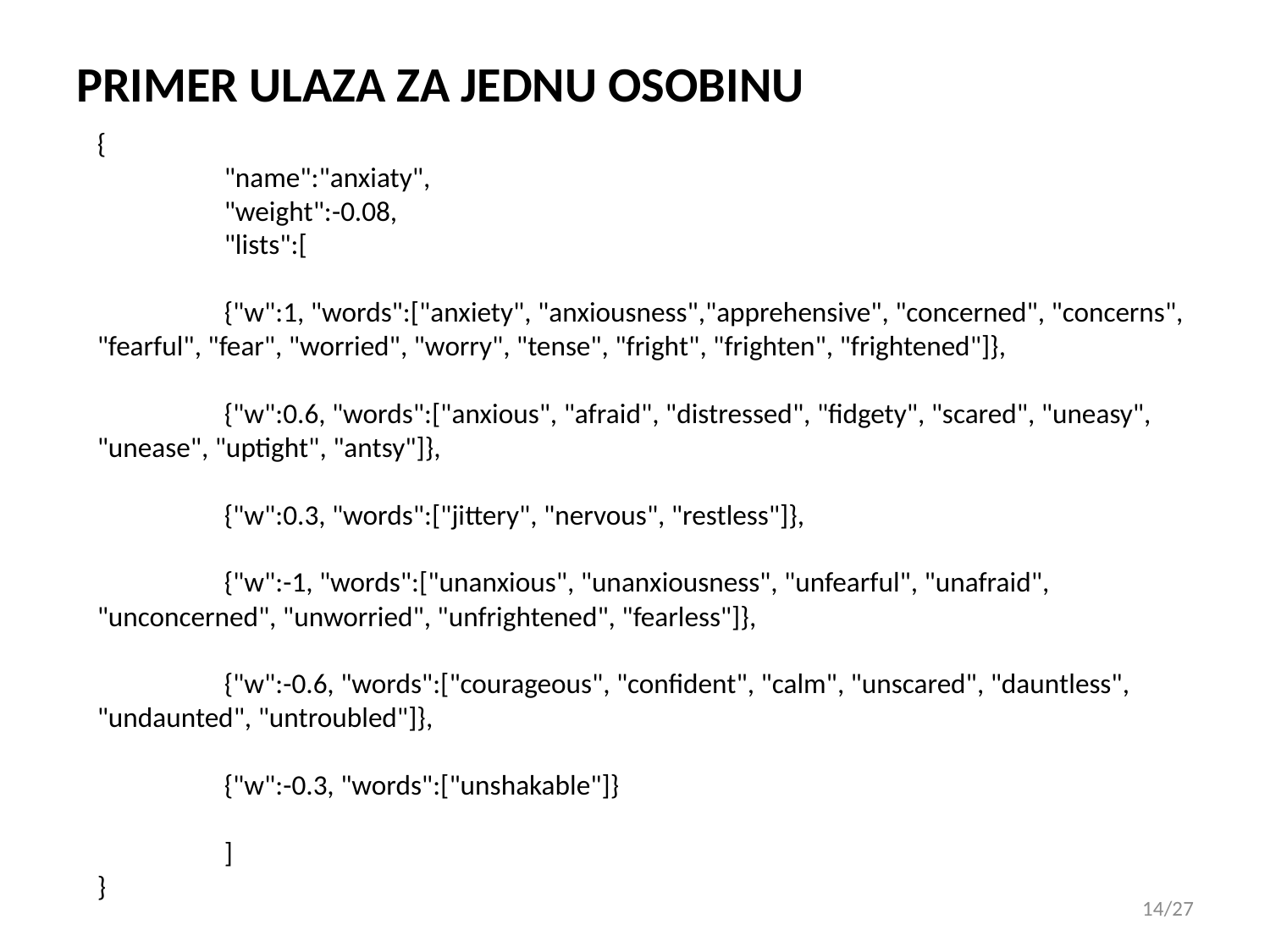

# PRIMER ULAZA ZA JEDNU OSOBINU
{
	"name":"anxiaty",
	"weight":-0.08,
	"lists":[

	{"w":1, "words":["anxiety", "anxiousness","apprehensive", "concerned", "concerns", "fearful", "fear", "worried", "worry", "tense", "fright", "frighten", "frightened"]},

	{"w":0.6, "words":["anxious", "afraid", "distressed", "fidgety", "scared", "uneasy", "unease", "uptight", "antsy"]},

	{"w":0.3, "words":["jittery", "nervous", "restless"]},

	{"w":-1, "words":["unanxious", "unanxiousness", "unfearful", "unafraid", "unconcerned", "unworried", "unfrightened", "fearless"]},

	{"w":-0.6, "words":["courageous", "confident", "calm", "unscared", "dauntless", "undaunted", "untroubled"]},

	{"w":-0.3, "words":["unshakable"]}

	]
}

14/27